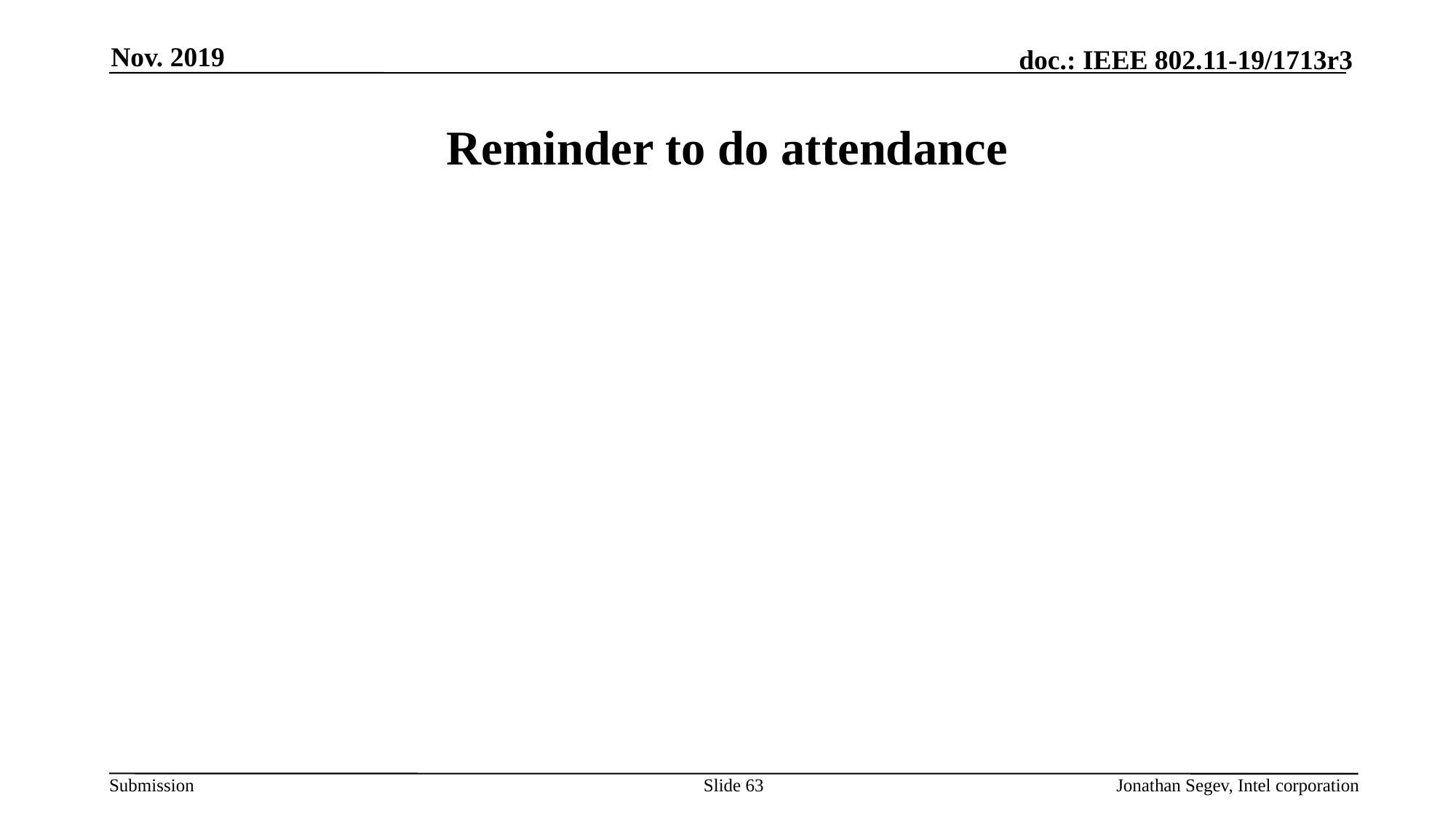

Nov. 2019
# Reminder to do attendance

Slide 63
Jonathan Segev, Intel corporation